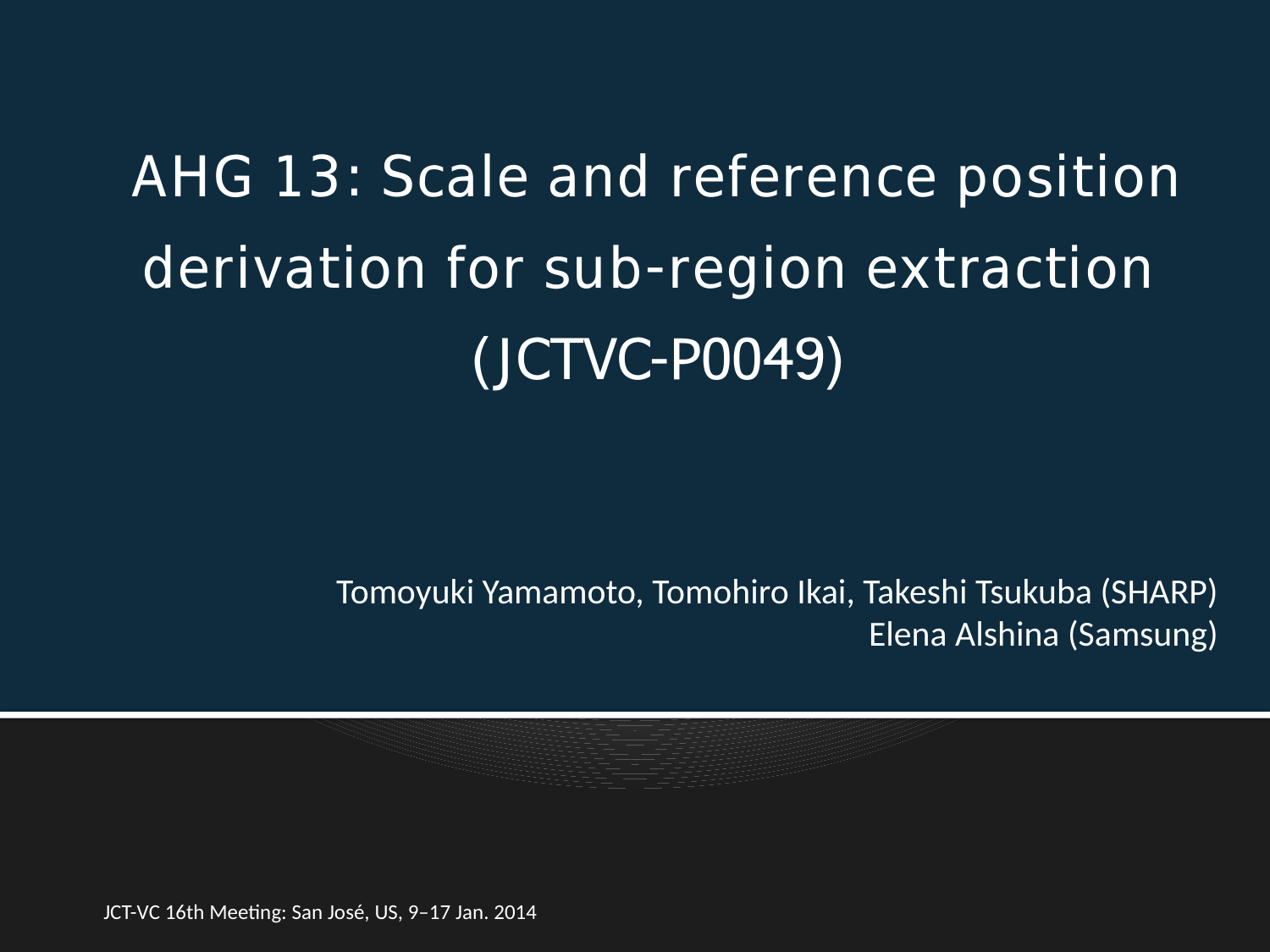

# AHG 13: Scale and reference position derivation for sub-region extraction (JCTVC-P0049)

Tomoyuki Yamamoto, Tomohiro Ikai, Takeshi Tsukuba (SHARP)
Elena Alshina (Samsung)

JCT-VC 16th Meeting: San José, US, 9–17 Jan. 2014